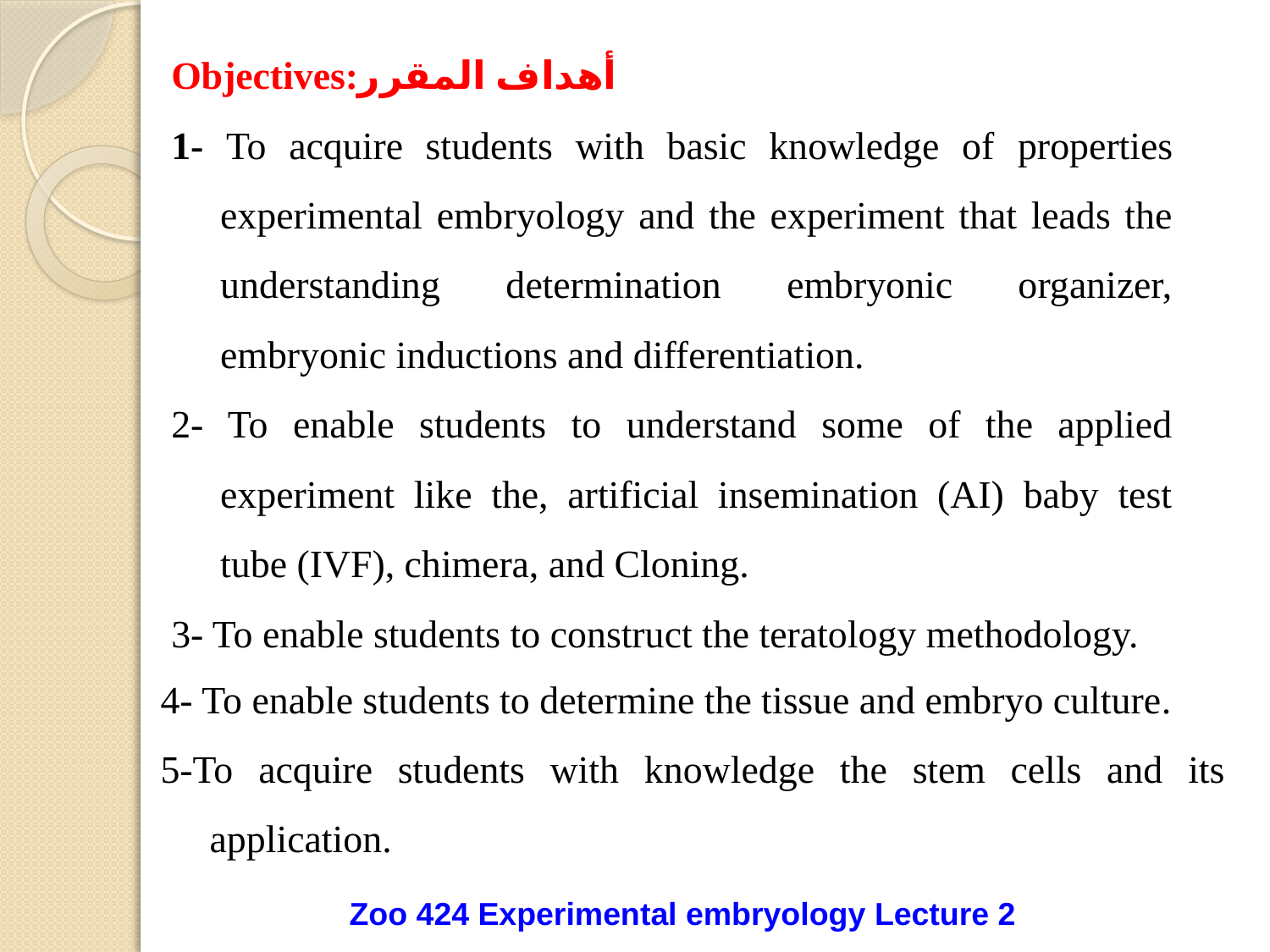

Objectives:أهداف المقرر
1- To acquire students with basic knowledge of properties experimental embryology and the experiment that leads the understanding determination embryonic organizer, embryonic inductions and differentiation.
2- To enable students to understand some of the applied experiment like the, artificial insemination (AI) baby test tube (IVF), chimera, and Cloning.
3- To enable students to construct the teratology methodology.

4- To enable students to determine the tissue and embryo culture.
5-To acquire students with knowledge the stem cells and its application.
Zoo 424 Experimental embryology Lecture 2